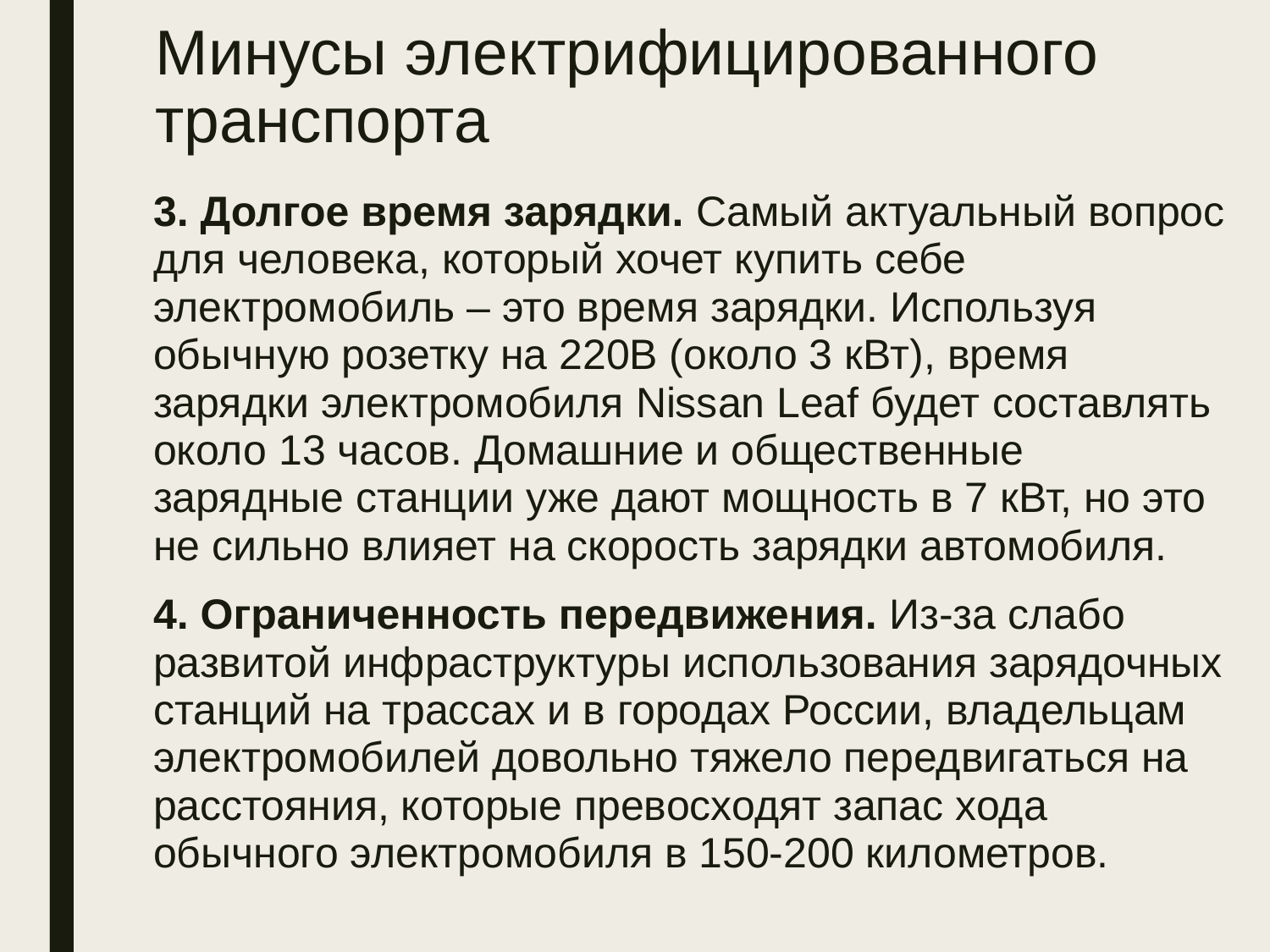

# Минусы электрифицированного транспорта
3. Долгое время зарядки. Самый актуальный вопрос для человека, который хочет купить себе электромобиль – это время зарядки. Используя обычную розетку на 220В (около 3 кВт), время зарядки электромобиля Nissan Leaf будет составлять около 13 часов. Домашние и общественные зарядные станции уже дают мощность в 7 кВт, но это не сильно влияет на скорость зарядки автомобиля.
4. Ограниченность передвижения. Из-за слабо развитой инфраструктуры использования зарядочных станций на трассах и в городах России, владельцам электромобилей довольно тяжело передвигаться на расстояния, которые превосходят запас хода обычного электромобиля в 150-200 километров.